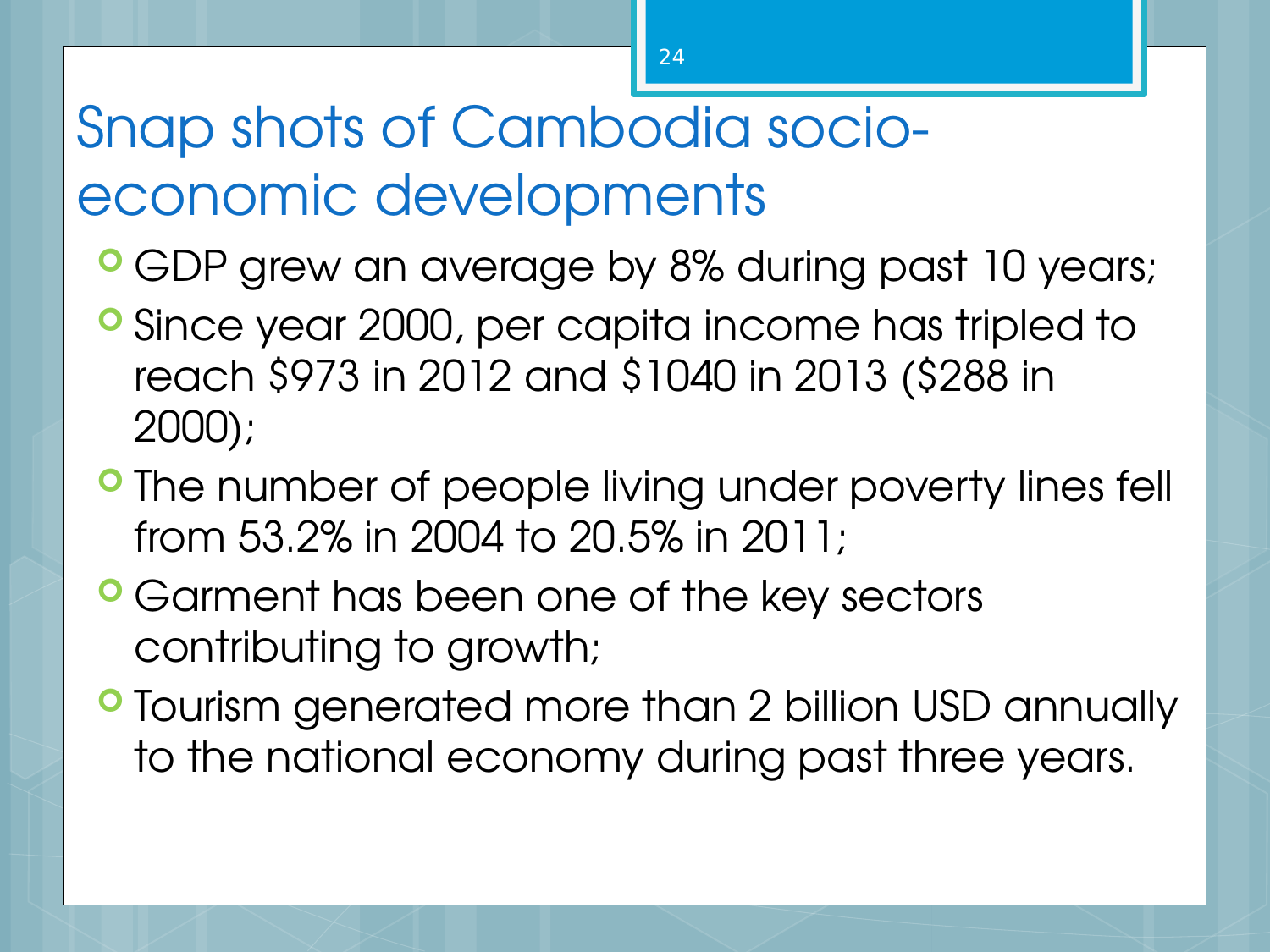

24
# Snap shots of Cambodia socio-economic developments
GDP grew an average by 8% during past 10 years;
Since year 2000, per capita income has tripled to reach $973 in 2012 and $1040 in 2013 ($288 in 2000);
The number of people living under poverty lines fell from 53.2% in 2004 to 20.5% in 2011;
Garment has been one of the key sectors contributing to growth;
Tourism generated more than 2 billion USD annually to the national economy during past three years.